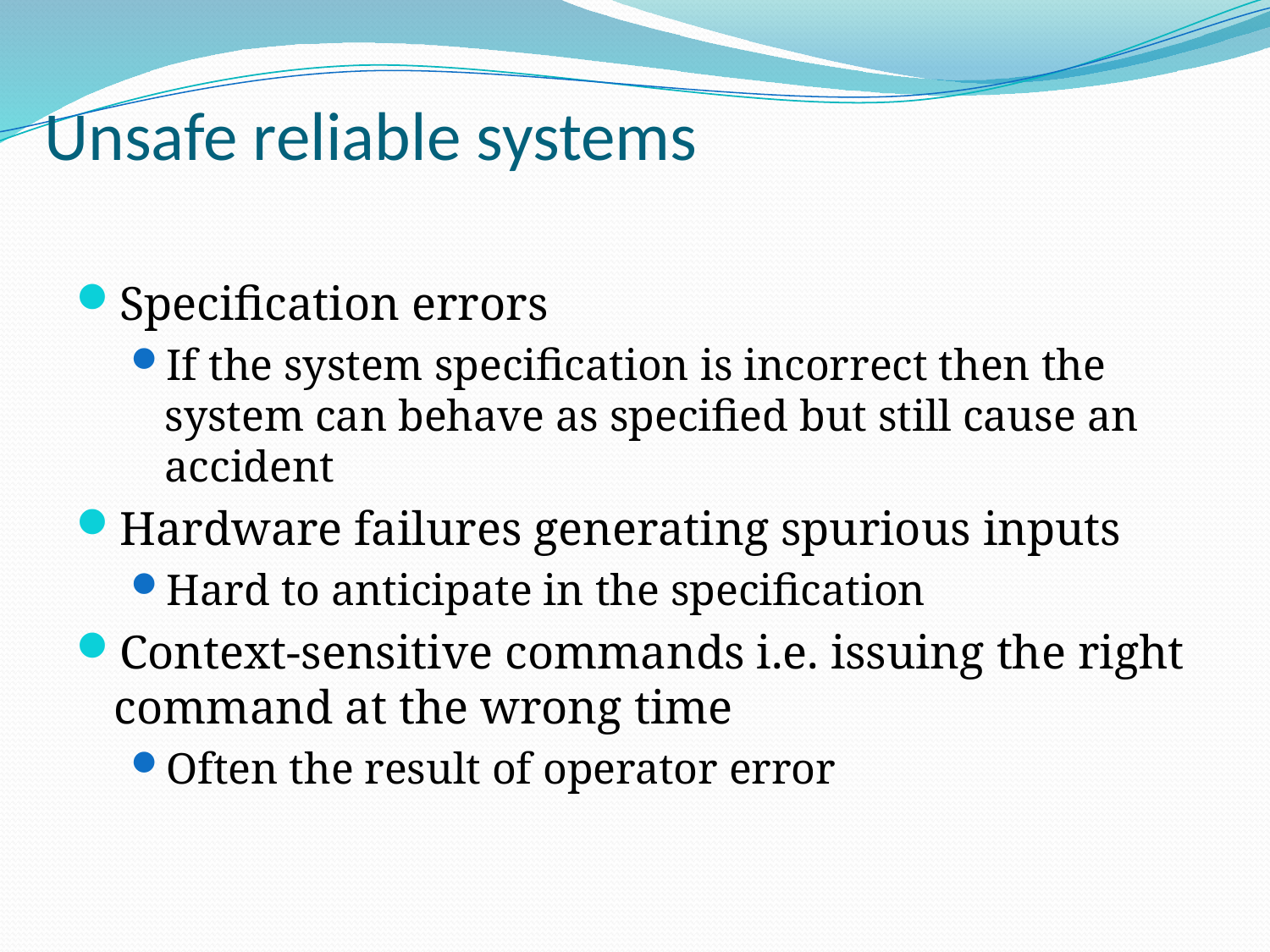

# Unsafe reliable systems
Specification errors
If the system specification is incorrect then the system can behave as specified but still cause an accident
Hardware failures generating spurious inputs
Hard to anticipate in the specification
Context-sensitive commands i.e. issuing the right command at the wrong time
Often the result of operator error